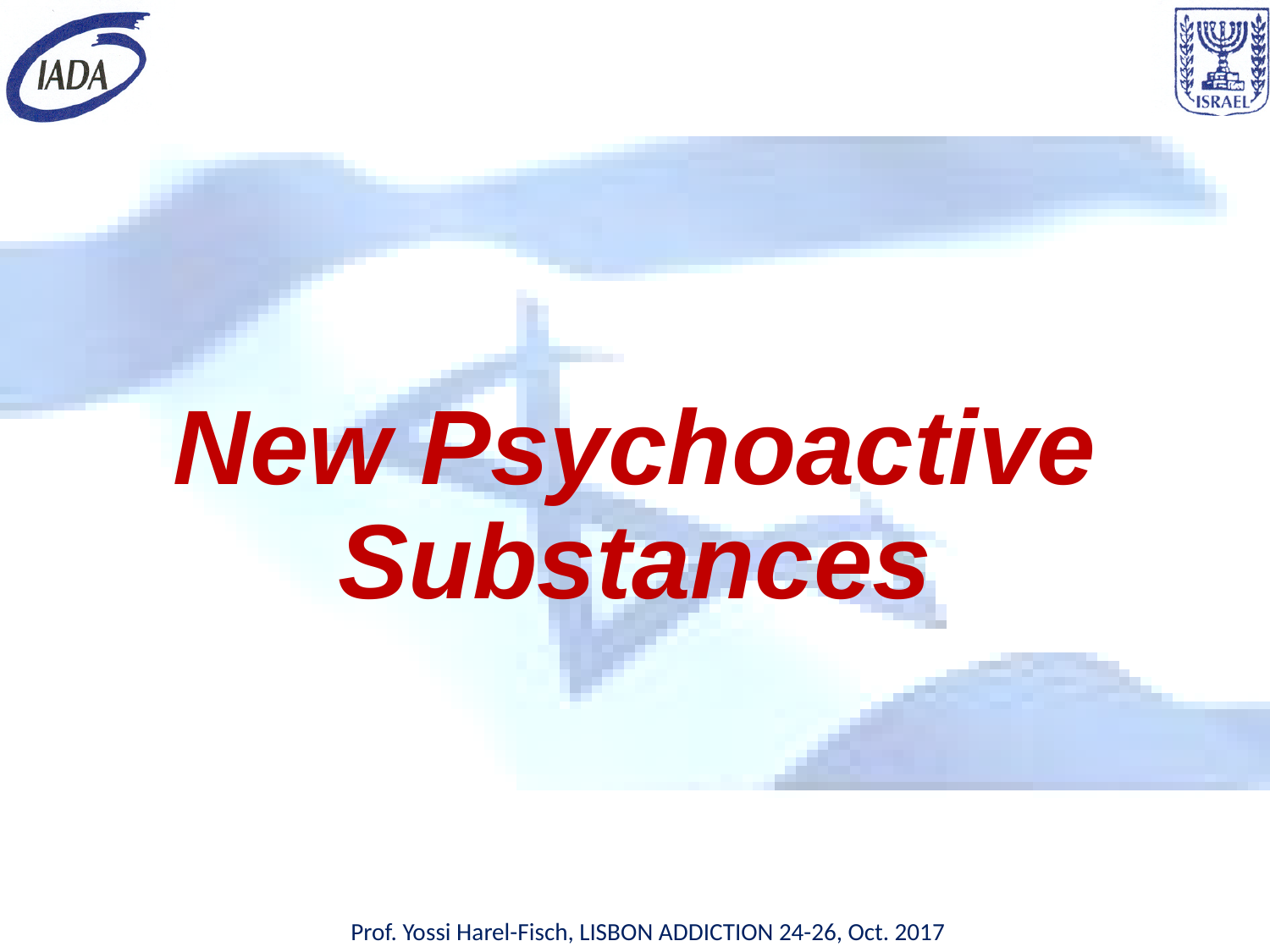

# New Psychoactive Substances
Prof. Yossi Harel-Fisch, LISBON ADDICTION 24-26, Oct. 2017